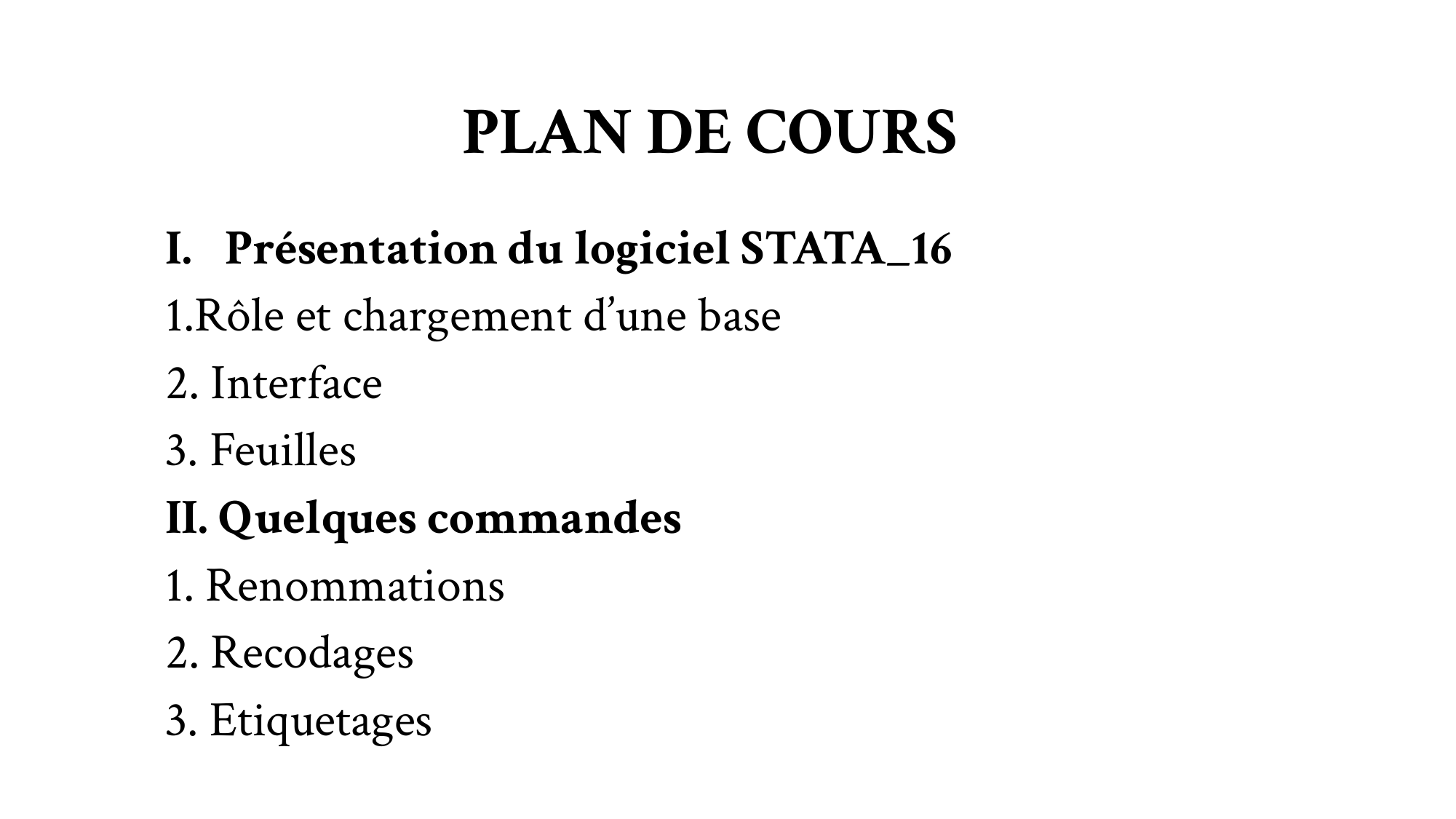

# PLAN DE COURS
Présentation du logiciel STATA_16
1.Rôle et chargement d’une base
2. Interface
3. Feuilles
II. Quelques commandes
1. Renommations
2. Recodages
3. Etiquetages